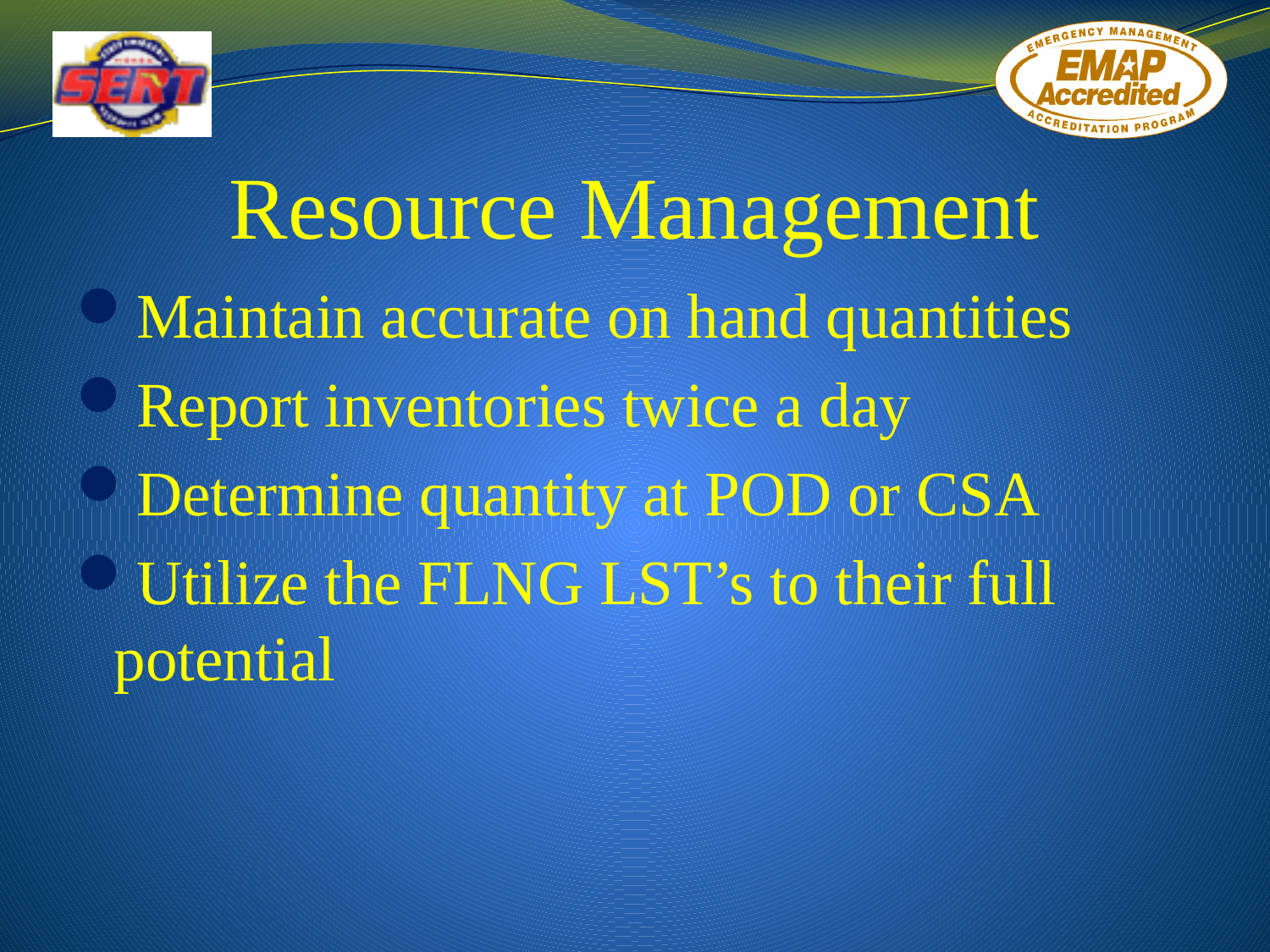

# Resource Management
Maintain accurate on hand quantities
Report inventories twice a day
Determine quantity at POD or CSA
Utilize the FLNG LST’s to their full potential